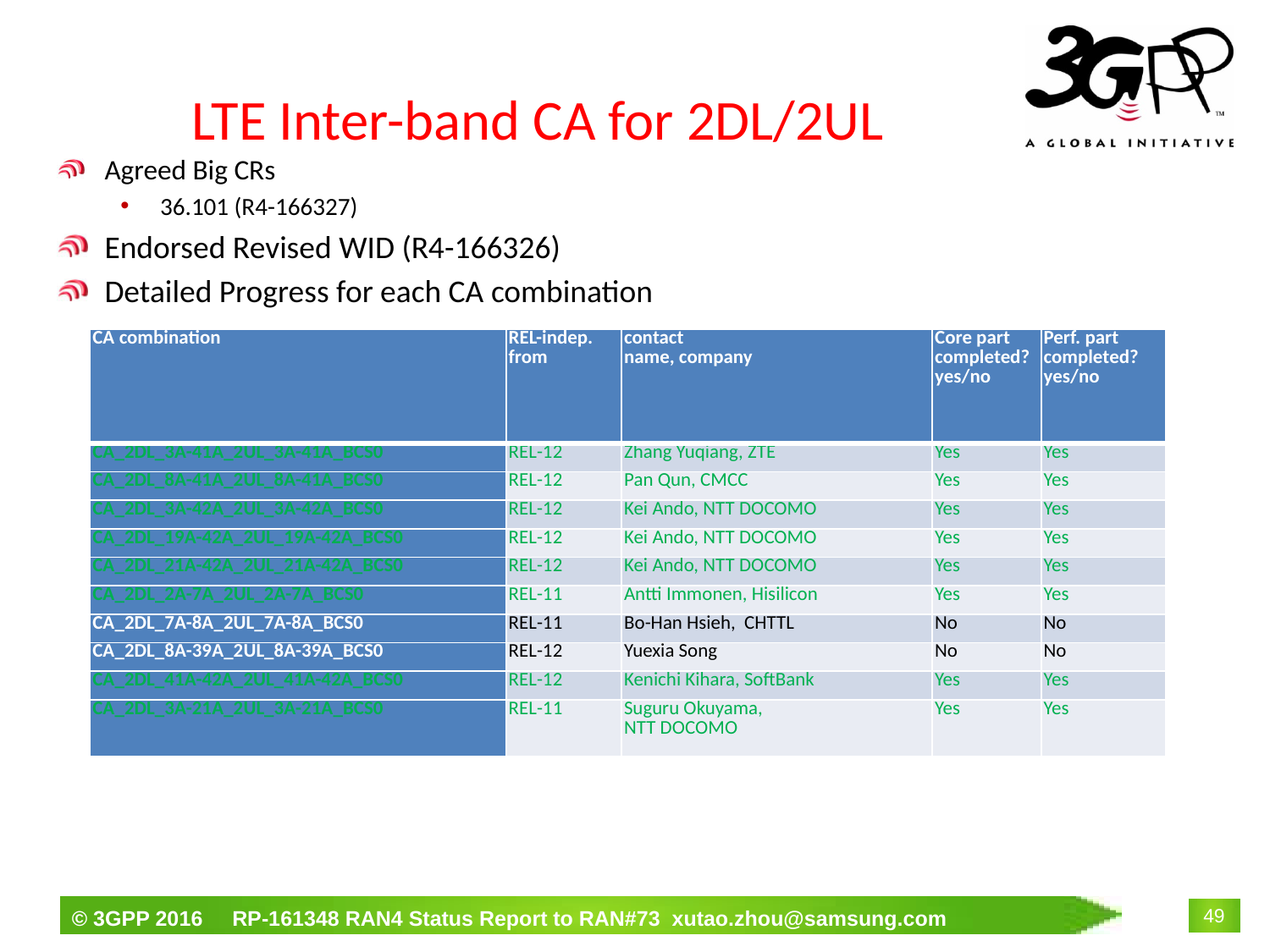

# LTE Inter-band CA for 2DL/2UL
Agreed Big CRs
36.101 (R4-166327)
Endorsed Revised WID (R4-166326)
Detailed Progress for each CA combination
| CA combination | REL-indep. from | contact name, company | Core part completed? yes/no | Perf. part completed? yes/no |
| --- | --- | --- | --- | --- |
| CA\_2DL\_3A-41A\_2UL\_3A-41A\_BCS0 | REL-12 | Zhang Yuqiang, ZTE | Yes | Yes |
| CA\_2DL\_8A-41A\_2UL\_8A-41A\_BCS0 | REL-12 | Pan Qun, CMCC | Yes | Yes |
| CA\_2DL\_3A-42A\_2UL\_3A-42A\_BCS0 | REL-12 | Kei Ando, NTT DOCOMO | Yes | Yes |
| CA\_2DL\_19A-42A\_2UL\_19A-42A\_BCS0 | REL-12 | Kei Ando, NTT DOCOMO | Yes | Yes |
| CA\_2DL\_21A-42A\_2UL\_21A-42A\_BCS0 | REL-12 | Kei Ando, NTT DOCOMO | Yes | Yes |
| CA\_2DL\_2A-7A\_2UL\_2A-7A\_BCS0 | REL-11 | Antti Immonen, Hisilicon | Yes | Yes |
| CA\_2DL\_7A-8A\_2UL\_7A-8A\_BCS0 | REL-11 | Bo-Han Hsieh, CHTTL | No | No |
| CA\_2DL\_8A-39A\_2UL\_8A-39A\_BCS0 | REL-12 | Yuexia Song | No | No |
| CA\_2DL\_41A-42A\_2UL\_41A-42A\_BCS0 | REL-12 | Kenichi Kihara, SoftBank | Yes | Yes |
| CA\_2DL\_3A-21A\_2UL\_3A-21A\_BCS0 | REL-11 | Suguru Okuyama, NTT DOCOMO | Yes | Yes |